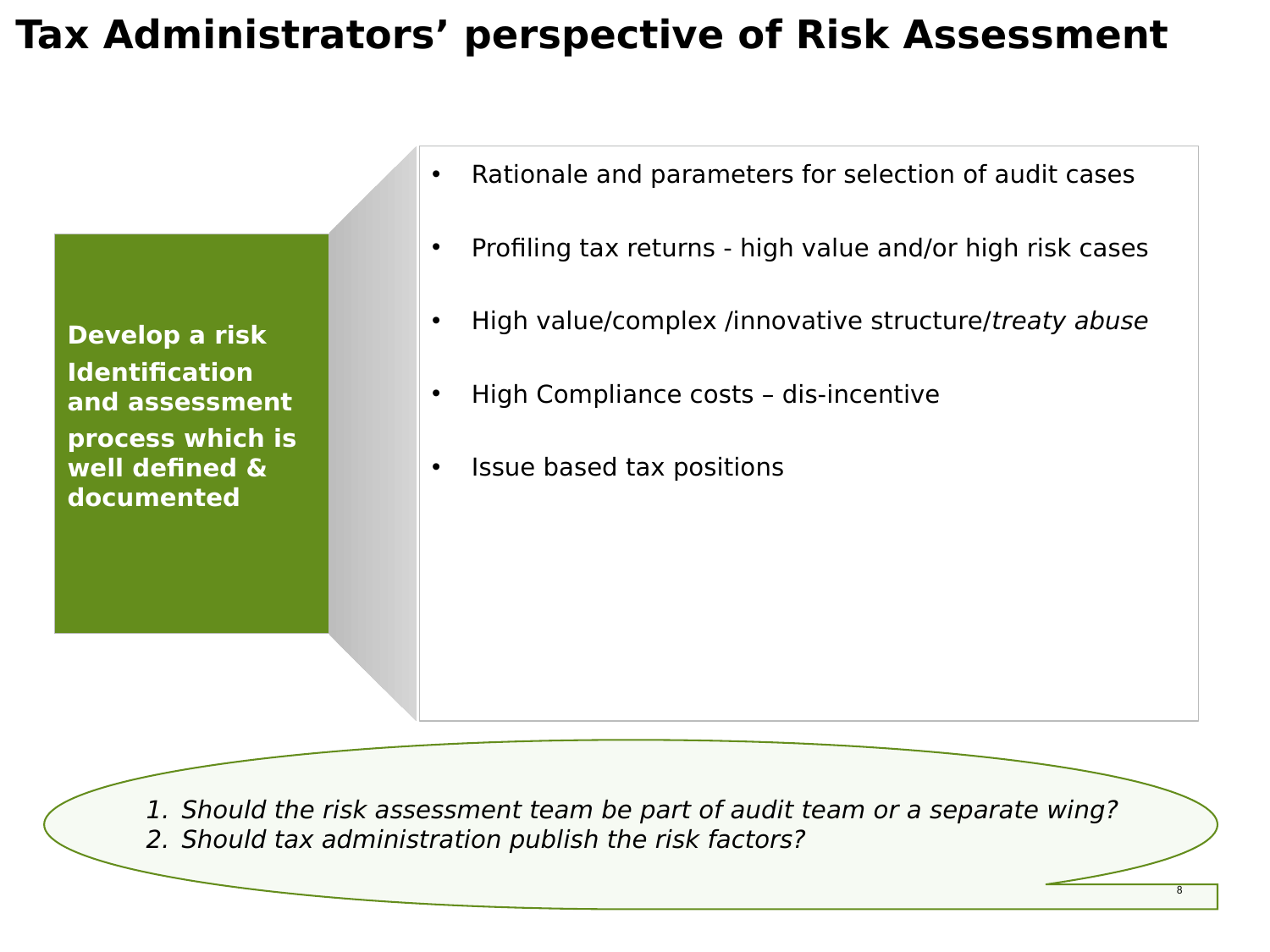

Tax Administrators’ perspective of Risk Assessment
Rationale and parameters for selection of audit cases

Profiling tax returns - high value and/or high risk cases

High value/complex /innovative structure/treaty abuse

High Compliance costs – dis-incentive

Issue based tax positions
Develop a risk
Identification  and assessment
process which is well defined & documented

Should the risk assessment team be part of audit team or a separate wing?
Should tax administration publish the risk factors?